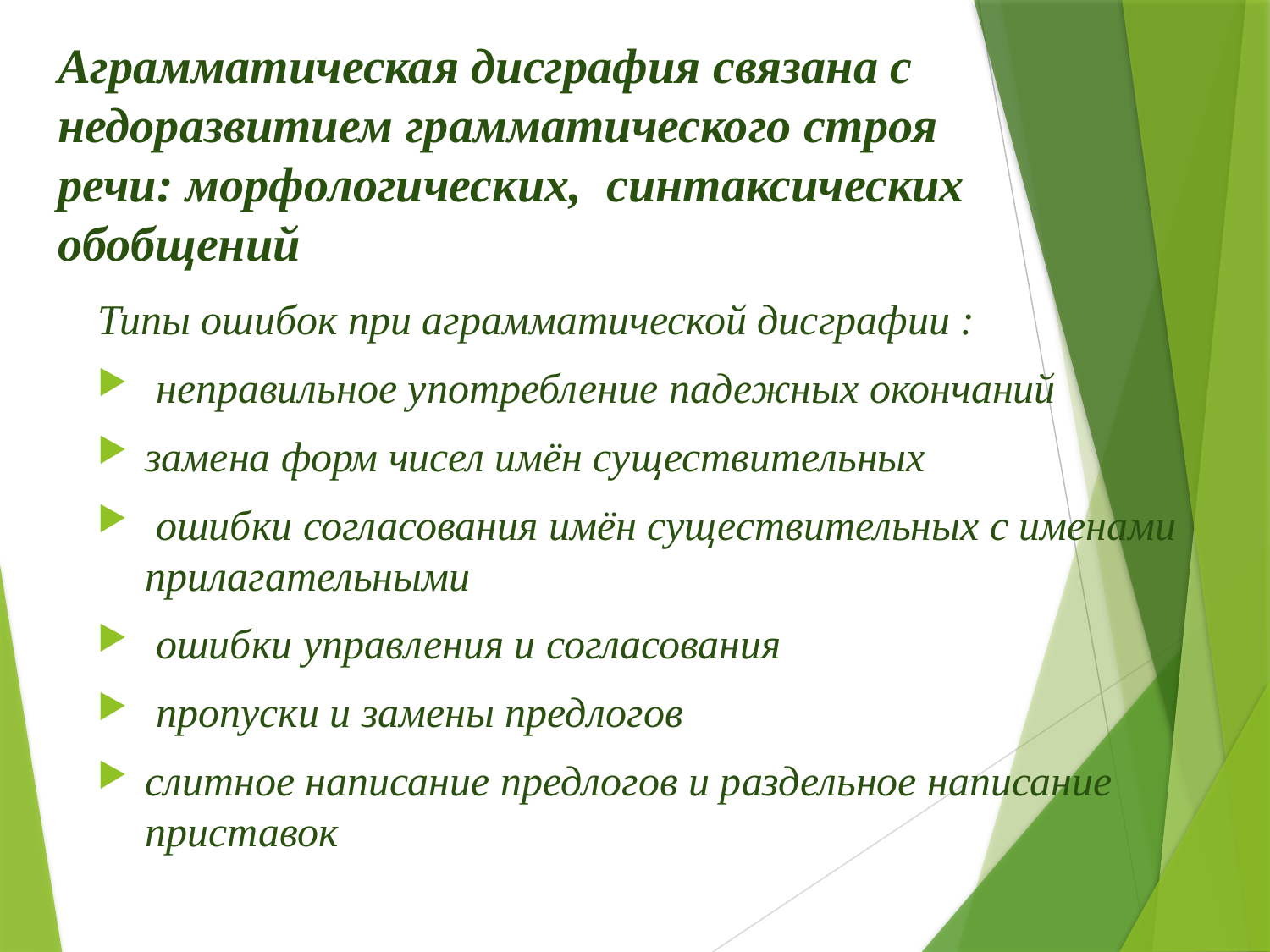

# Аграмматическая дисграфия связана с недоразвитием грамматического строя речи: морфологических,  синтаксических обобщений
Типы ошибок при аграмматической дисграфии :
 неправильное употребление падежных окончаний
замена форм чисел имён существительных
 ошибки согласования имён существительных с именами прилагательными
 ошибки управления и согласования
 пропуски и замены предлогов
слитное написание предлогов и раздельное написание приставок